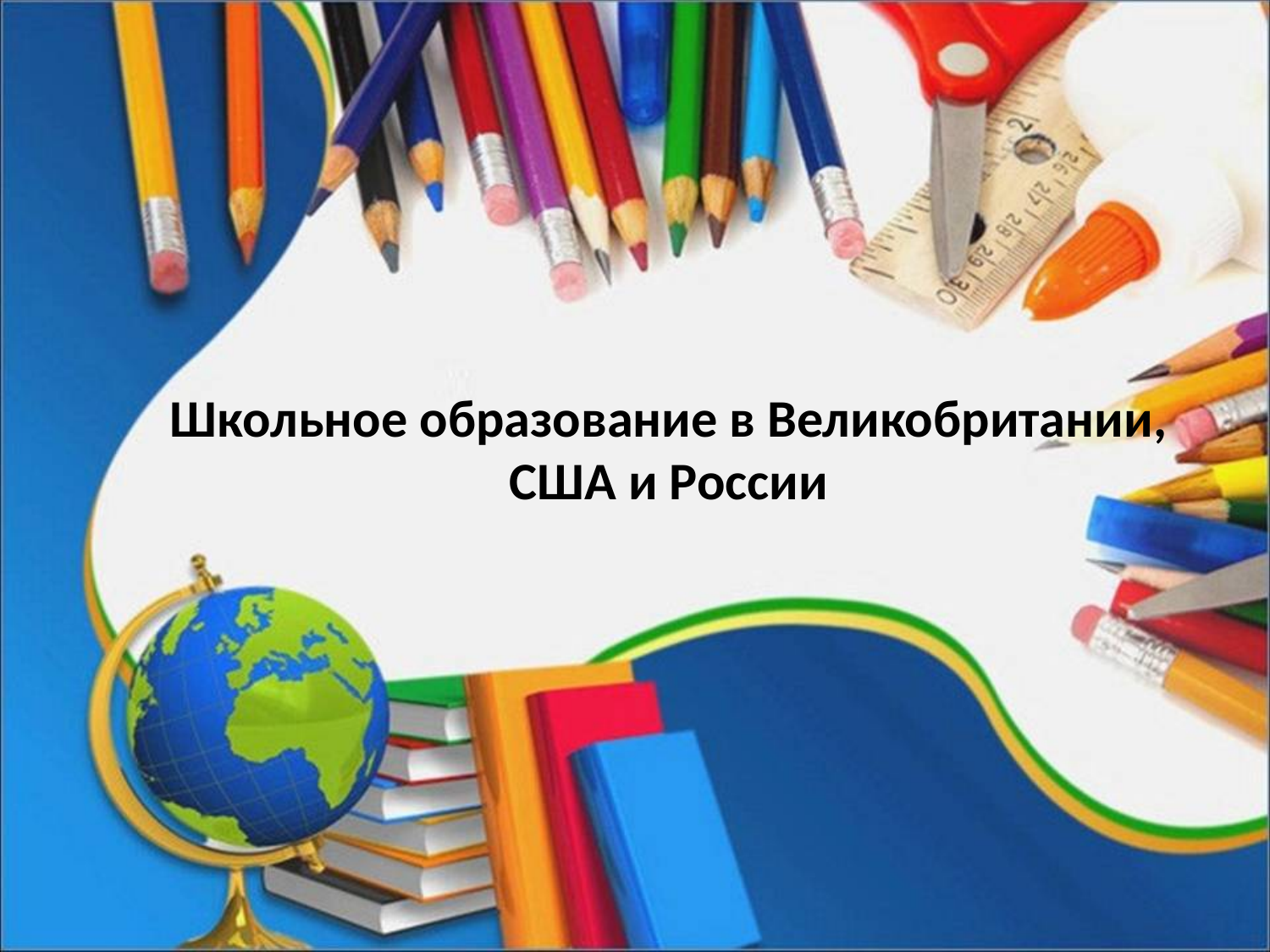

# Школьное образование в Великобритании, США и России